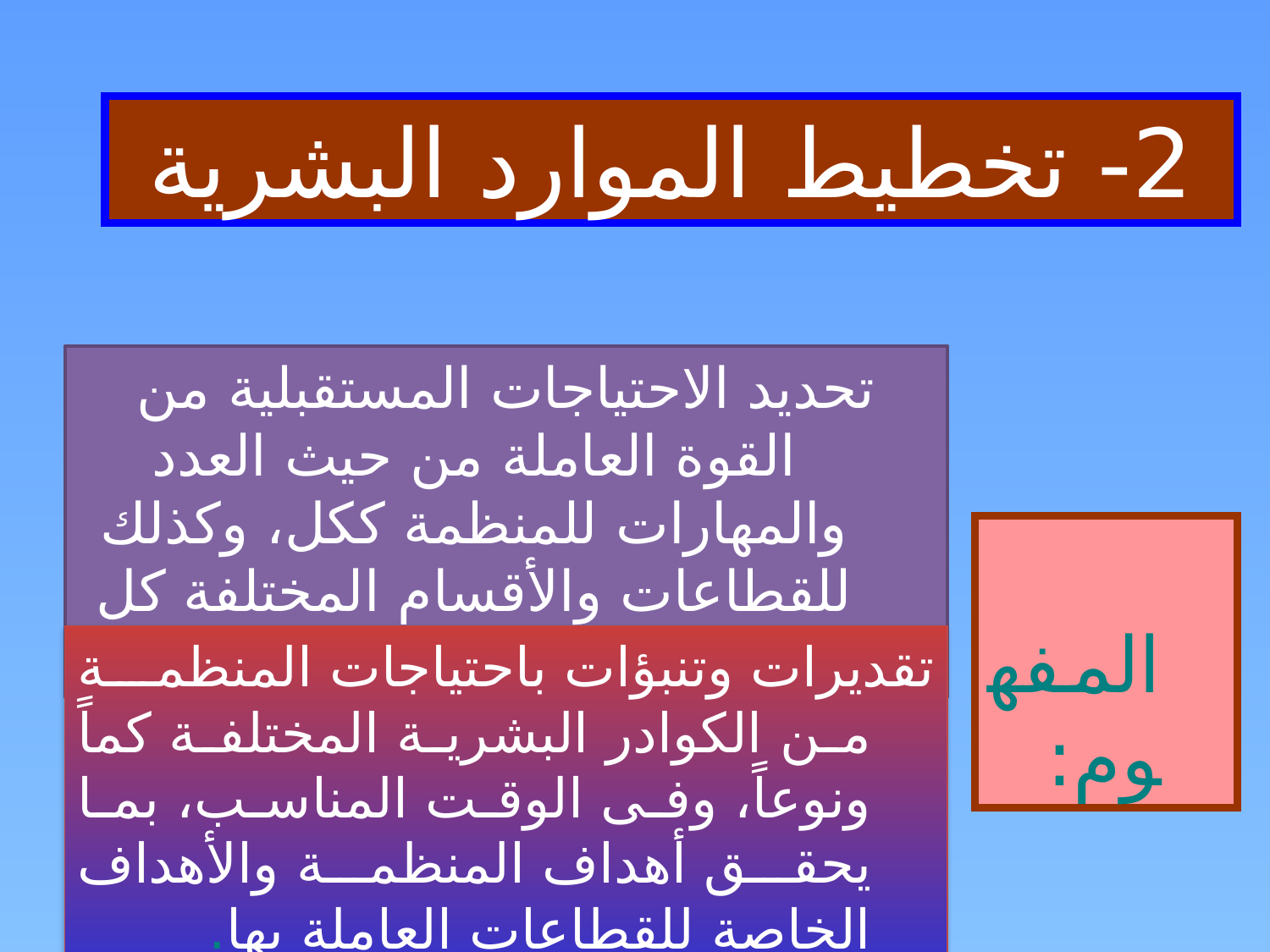

2- تخطيط الموارد البشرية
تحديد الاحتياجات المستقبلية من القوة العاملة من حيث العدد والمهارات للمنظمة ككل، وكذلك للقطاعات والأقسام المختلفة كل على حدة.
  المفهوم:
تقديرات وتنبؤات باحتياجات المنظمة من الكوادر البشرية المختلفة كماً ونوعاً، وفى الوقت المناسب، بما يحقق أهداف المنظمة والأهداف الخاصة للقطاعات العاملة بها.
32